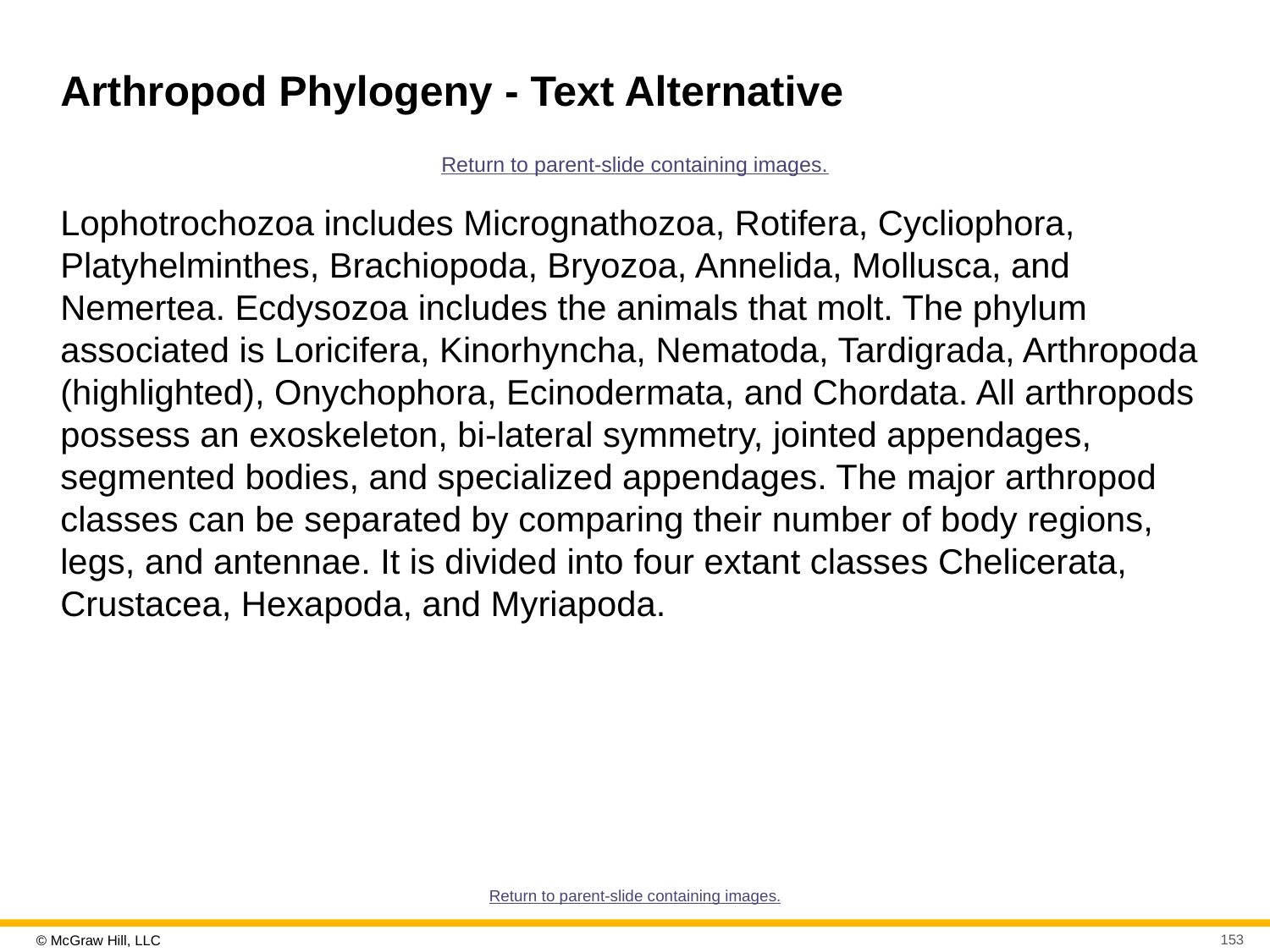

# Arthropod Phylogeny - Text Alternative
Return to parent-slide containing images.
Lophotrochozoa includes Micrognathozoa, Rotifera, Cycliophora, Platyhelminthes, Brachiopoda, Bryozoa, Annelida, Mollusca, and Nemertea. Ecdysozoa includes the animals that molt. The phylum associated is Loricifera, Kinorhyncha, Nematoda, Tardigrada, Arthropoda (highlighted), Onychophora, Ecinodermata, and Chordata. All arthropods possess an exoskeleton, bi-lateral symmetry, jointed appendages, segmented bodies, and specialized appendages. The major arthropod classes can be separated by comparing their number of body regions, legs, and antennae. It is divided into four extant classes Chelicerata,  Crustacea, Hexapoda, and Myriapoda.
Return to parent-slide containing images.
153